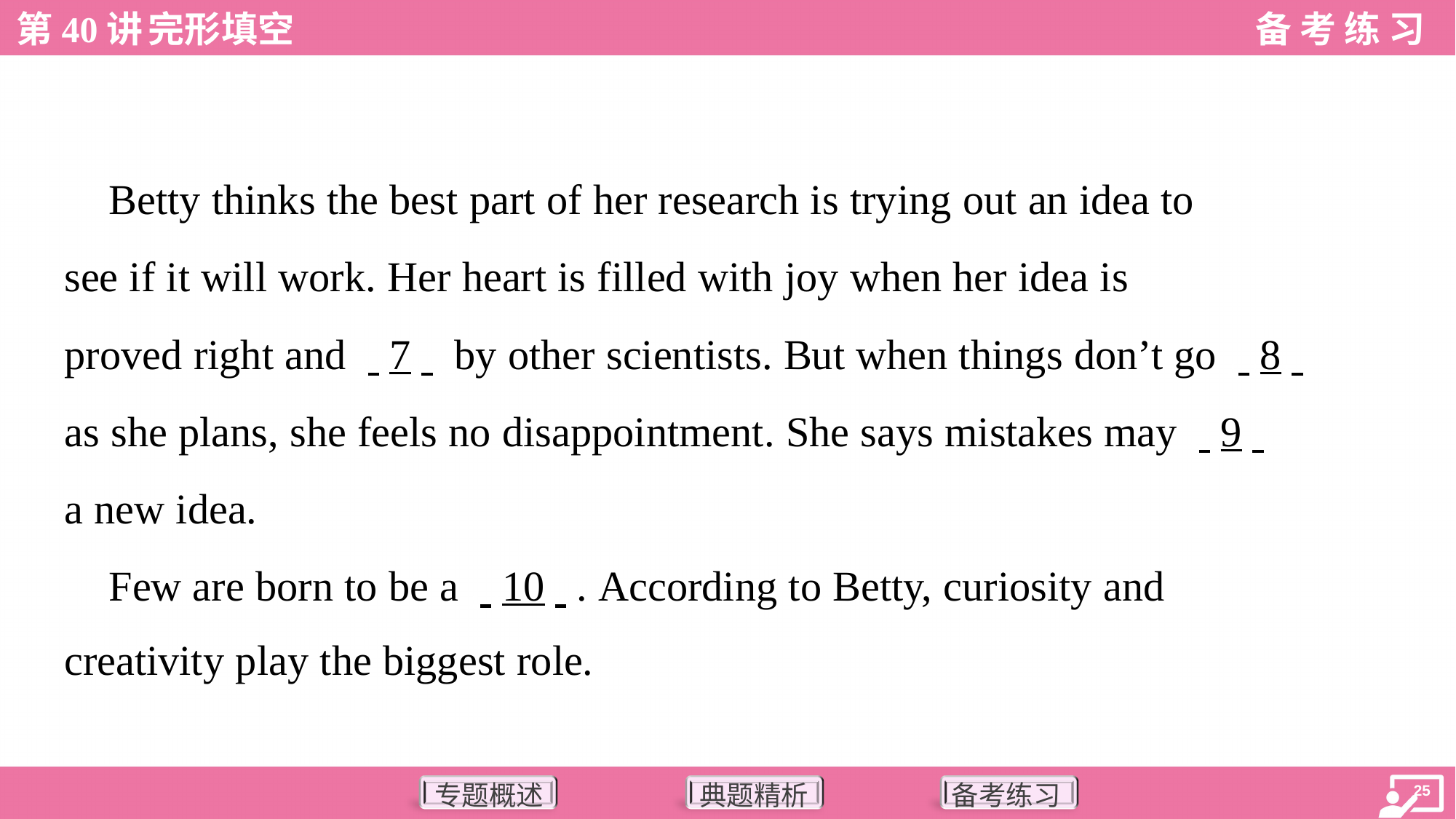

Betty thinks the best part of her research is trying out an idea to
see if it will work. Her heart is filled with joy when her idea is
proved right and . .7. . by other scientists. But when things don’t go . .8. .
as she plans, she feels no disappointment. She says mistakes may . .9. .
a new idea.
    Few are born to be a . .10. .. According to Betty, curiosity and
creativity play the biggest role.